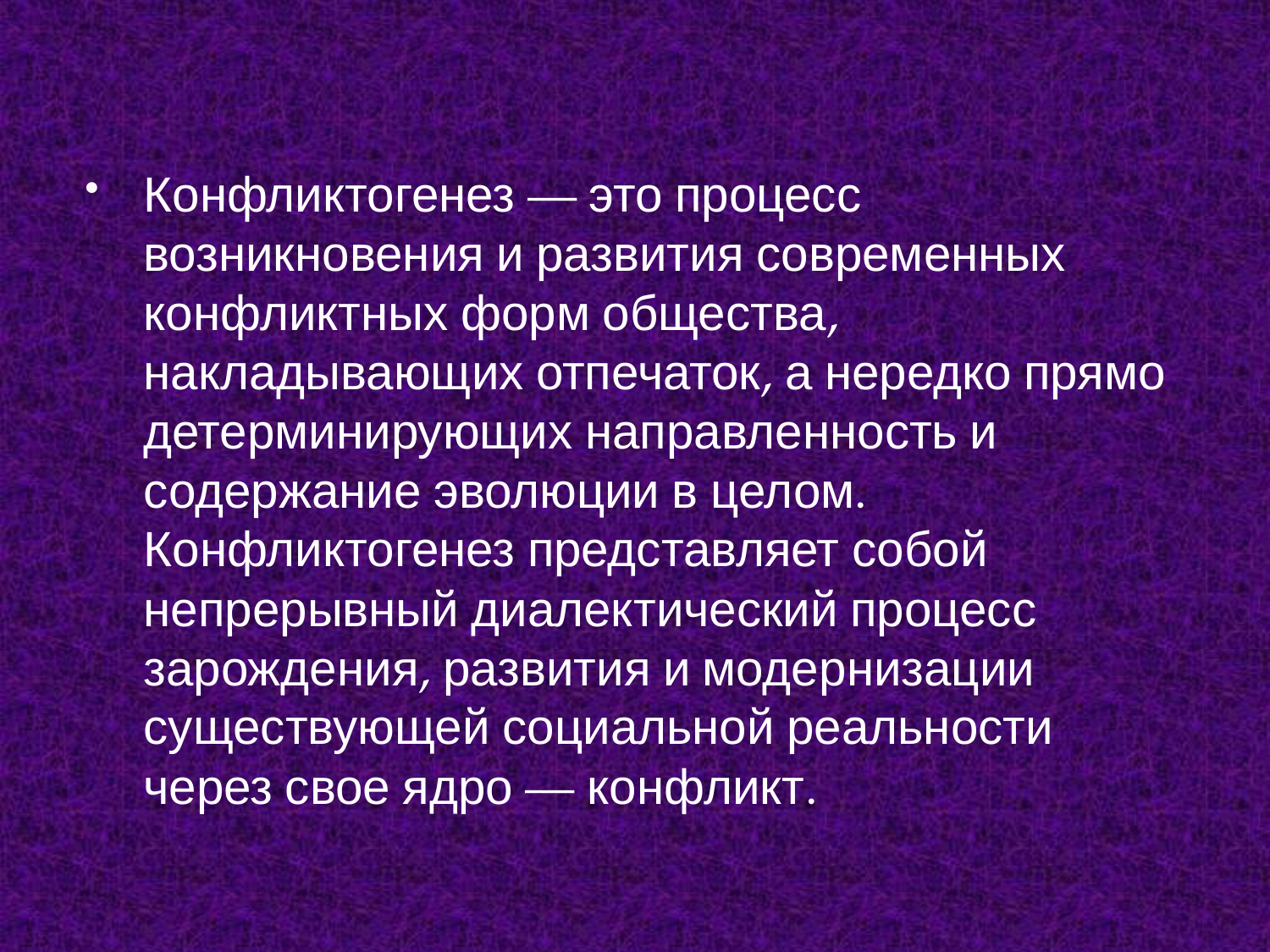

Конфликтогенез — это процесс возникновения и развития современных конфликтных форм общества, накладывающих отпечаток, а нередко прямо детерминирующих направленность и содержание эволюции в целом. Конфликтогенез представляет собой непрерывный диалектический процесс зарождения, развития и модернизации существующей социальной реальности через свое ядро — конфликт.